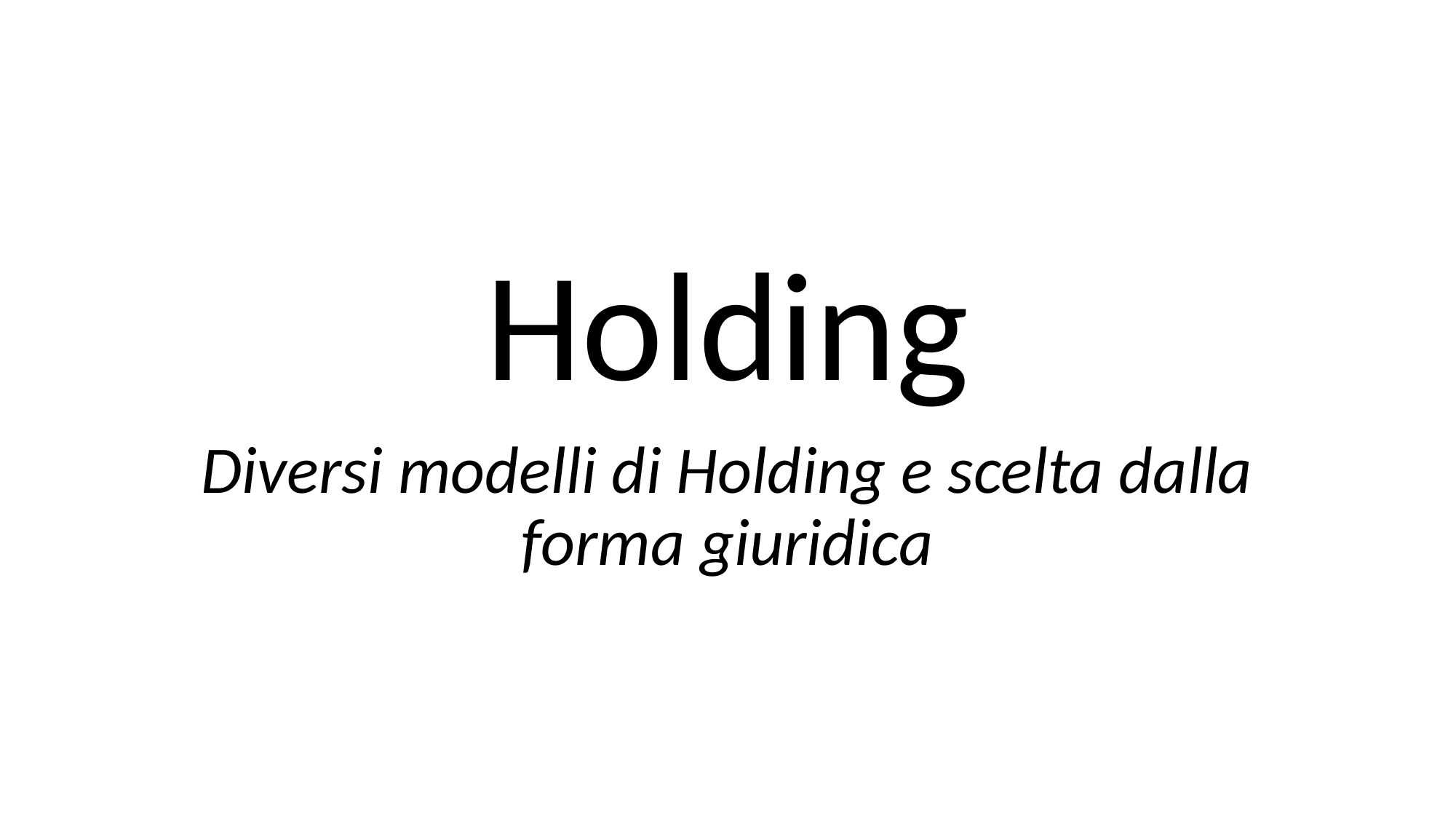

# Holding
Diversi modelli di Holding e scelta dalla forma giuridica